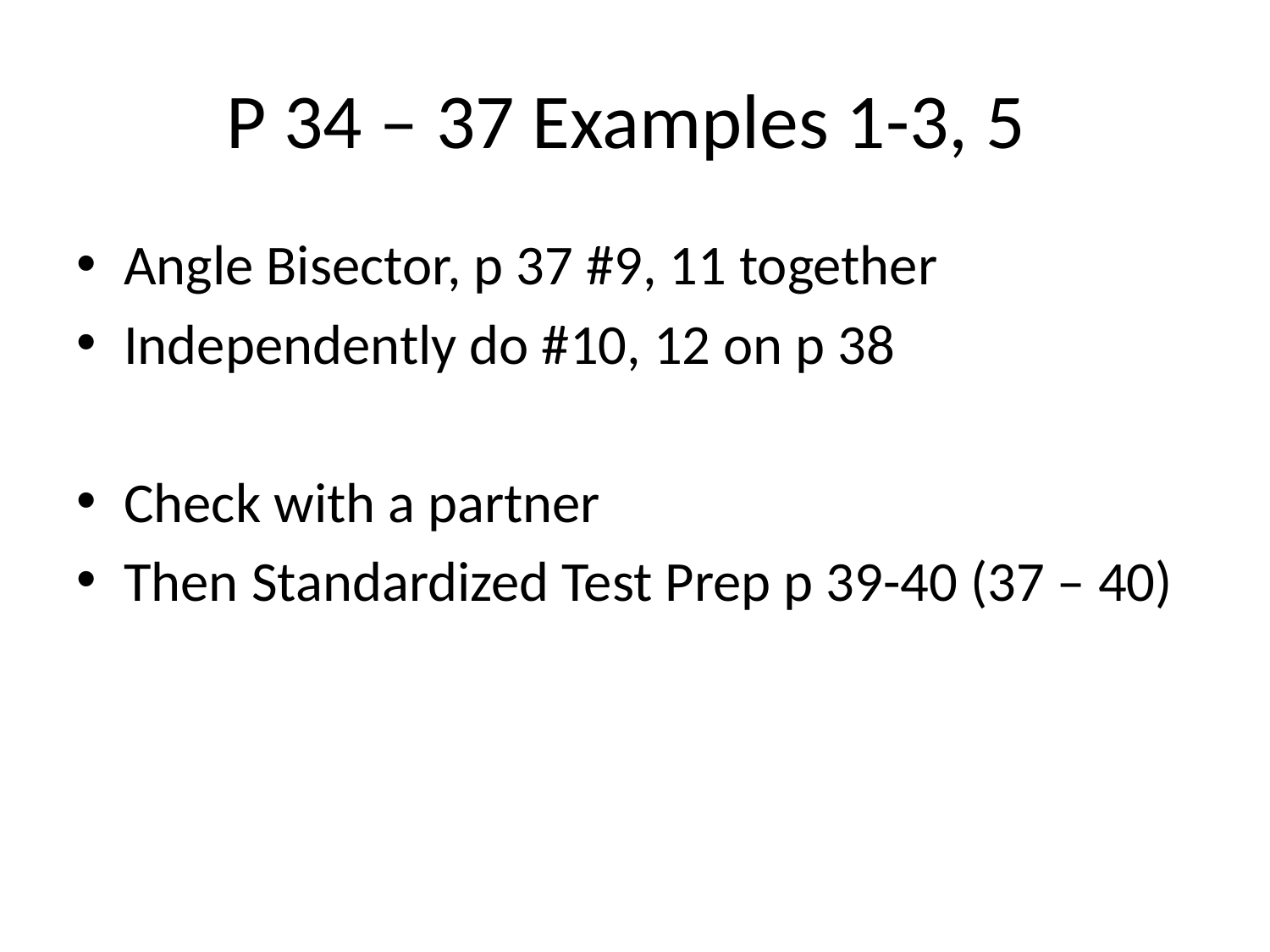

# P 34 – 37 Examples 1-3, 5
Angle Bisector, p 37 #9, 11 together
Independently do #10, 12 on p 38

Check with a partner
Then Standardized Test Prep p 39-40 (37 – 40)